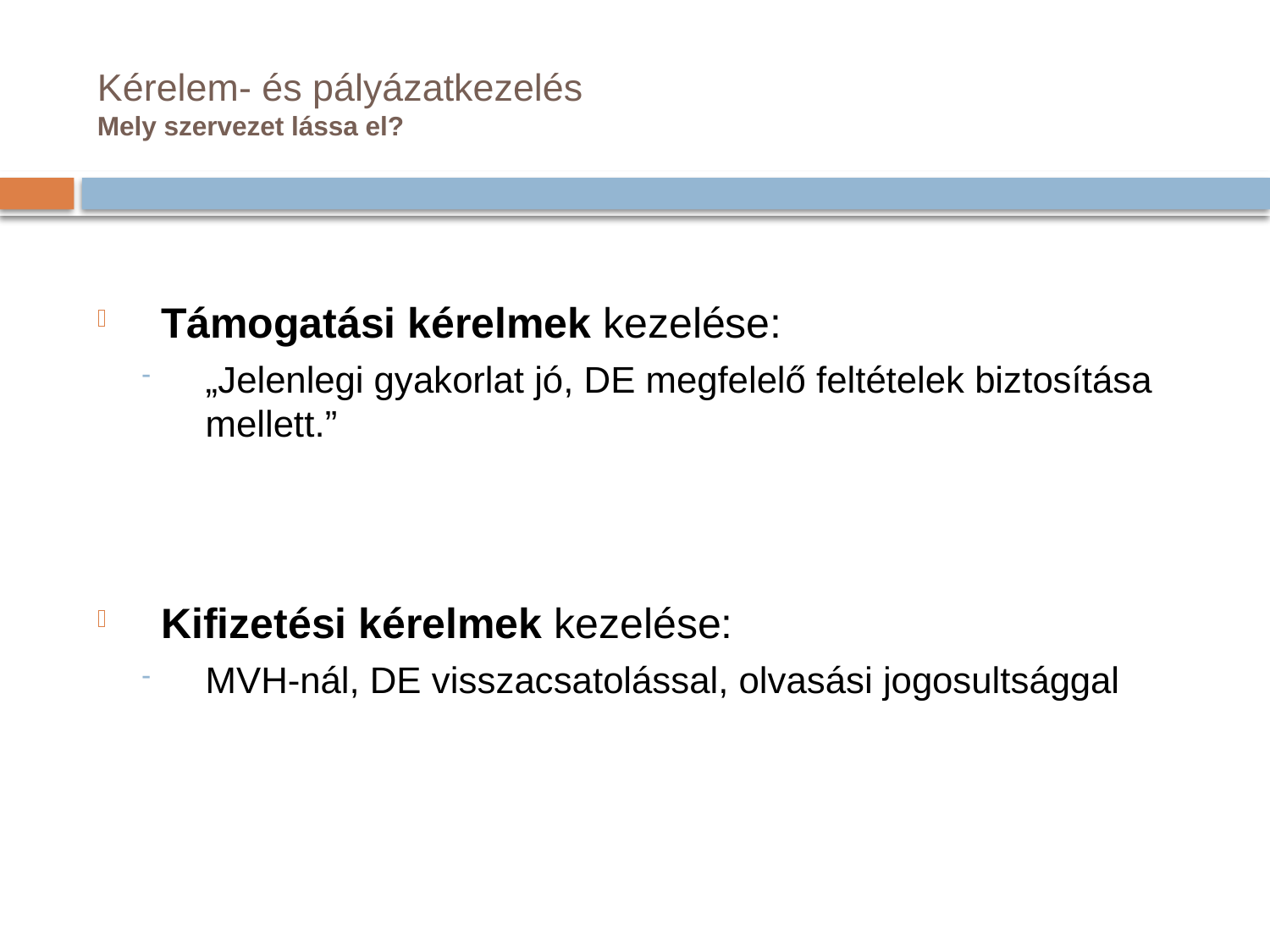

# Kérelem- és pályázatkezelés Mely szervezet lássa el?

Támogatási kérelmek kezelése:
„Jelenlegi gyakorlat jó, DE megfelelő feltételek biztosítása mellett.”

Kifizetési kérelmek kezelése:
MVH-nál, DE visszacsatolással, olvasási jogosultsággal